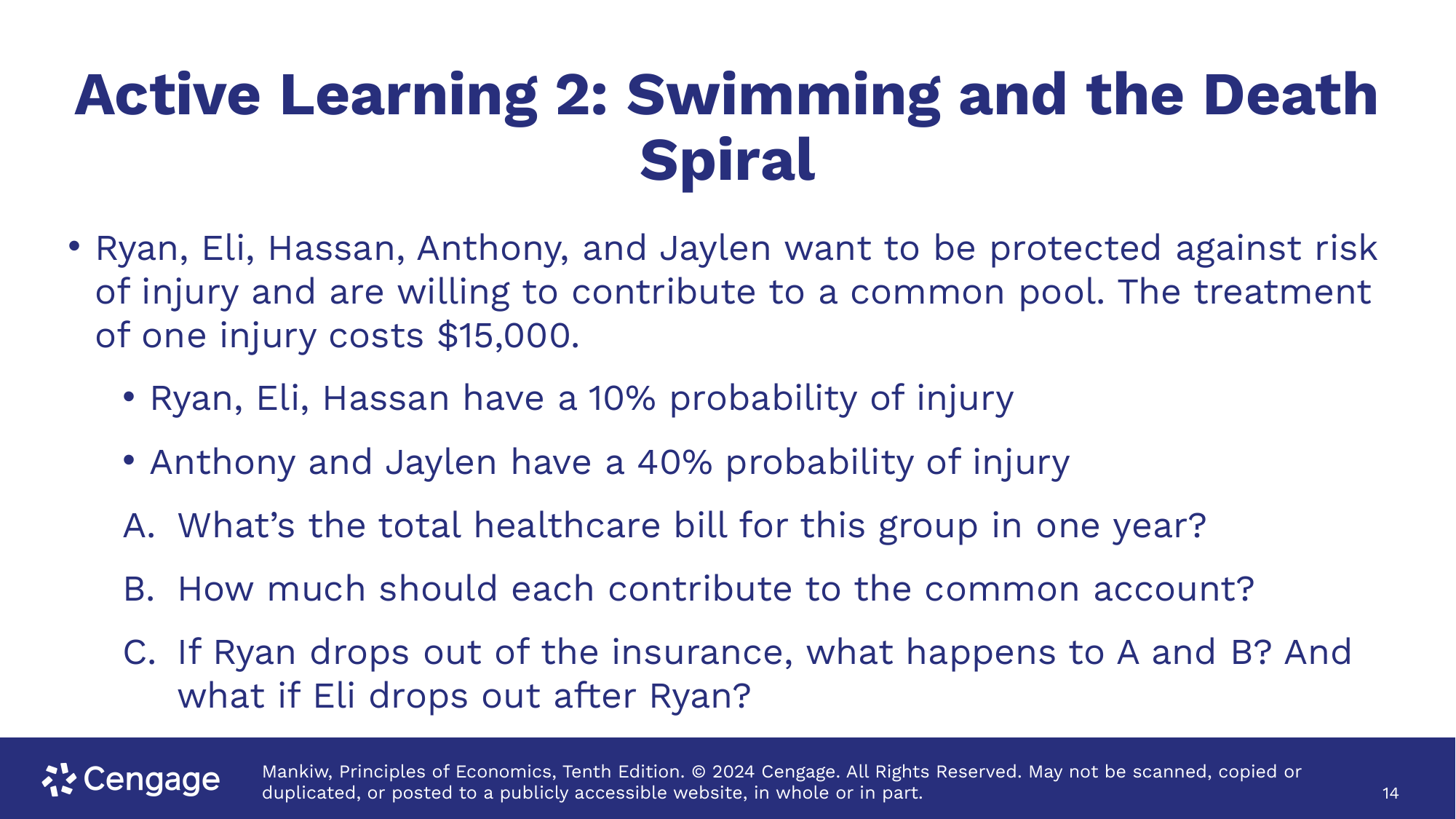

# Active Learning 2: Swimming and the Death Spiral
Ryan, Eli, Hassan, Anthony, and Jaylen want to be protected against risk of injury and are willing to contribute to a common pool. The treatment of one injury costs $15,000.
Ryan, Eli, Hassan have a 10% probability of injury
Anthony and Jaylen have a 40% probability of injury
What’s the total healthcare bill for this group in one year?
How much should each contribute to the common account?
If Ryan drops out of the insurance, what happens to A and B? And what if Eli drops out after Ryan?